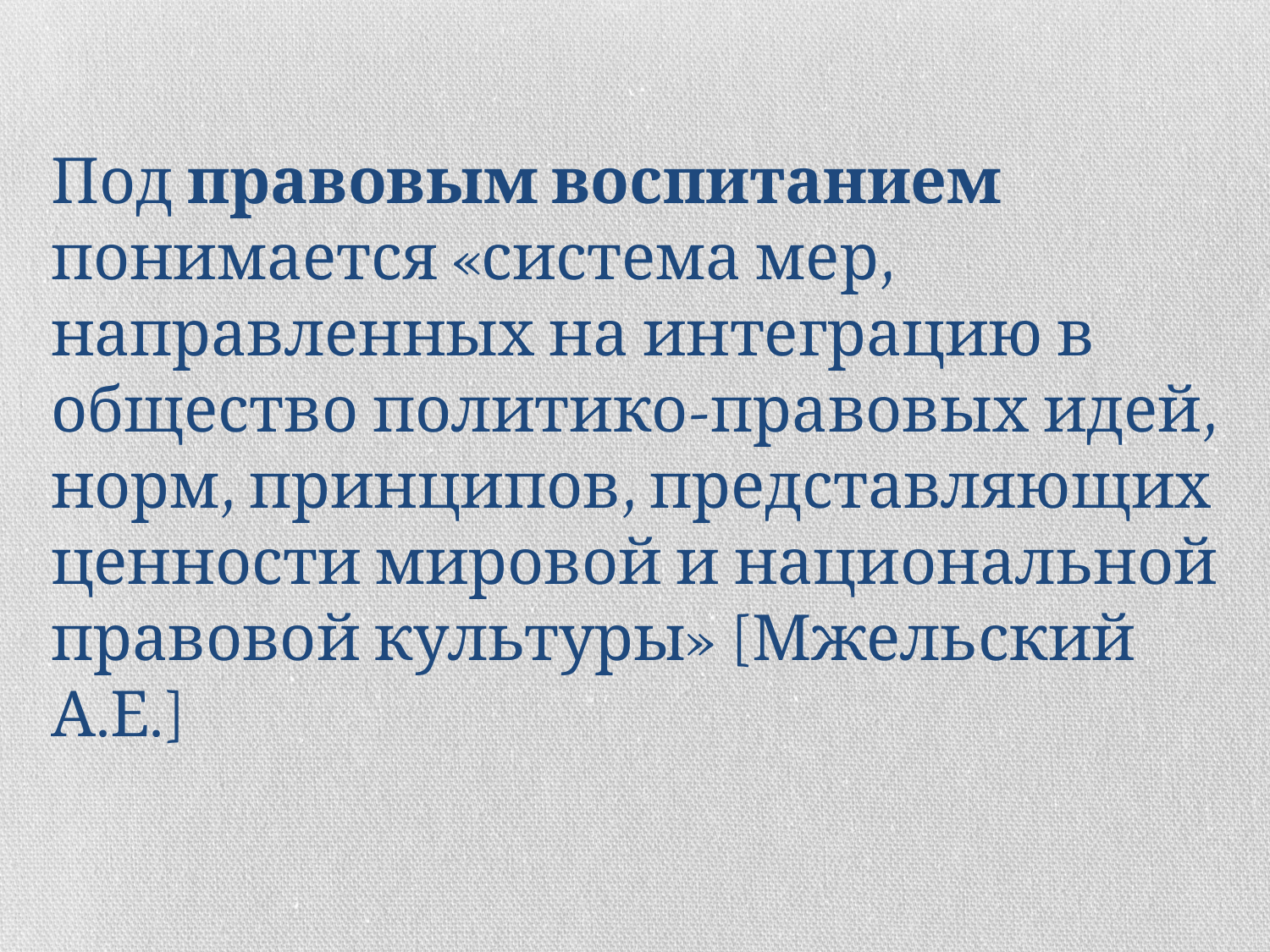

# Под правовым воспитанием понимается «система мер, направленных на интеграцию в общество политико-правовых идей, норм, принципов, представляющих ценности мировой и национальной правовой культуры» [Мжельский А.Е.]